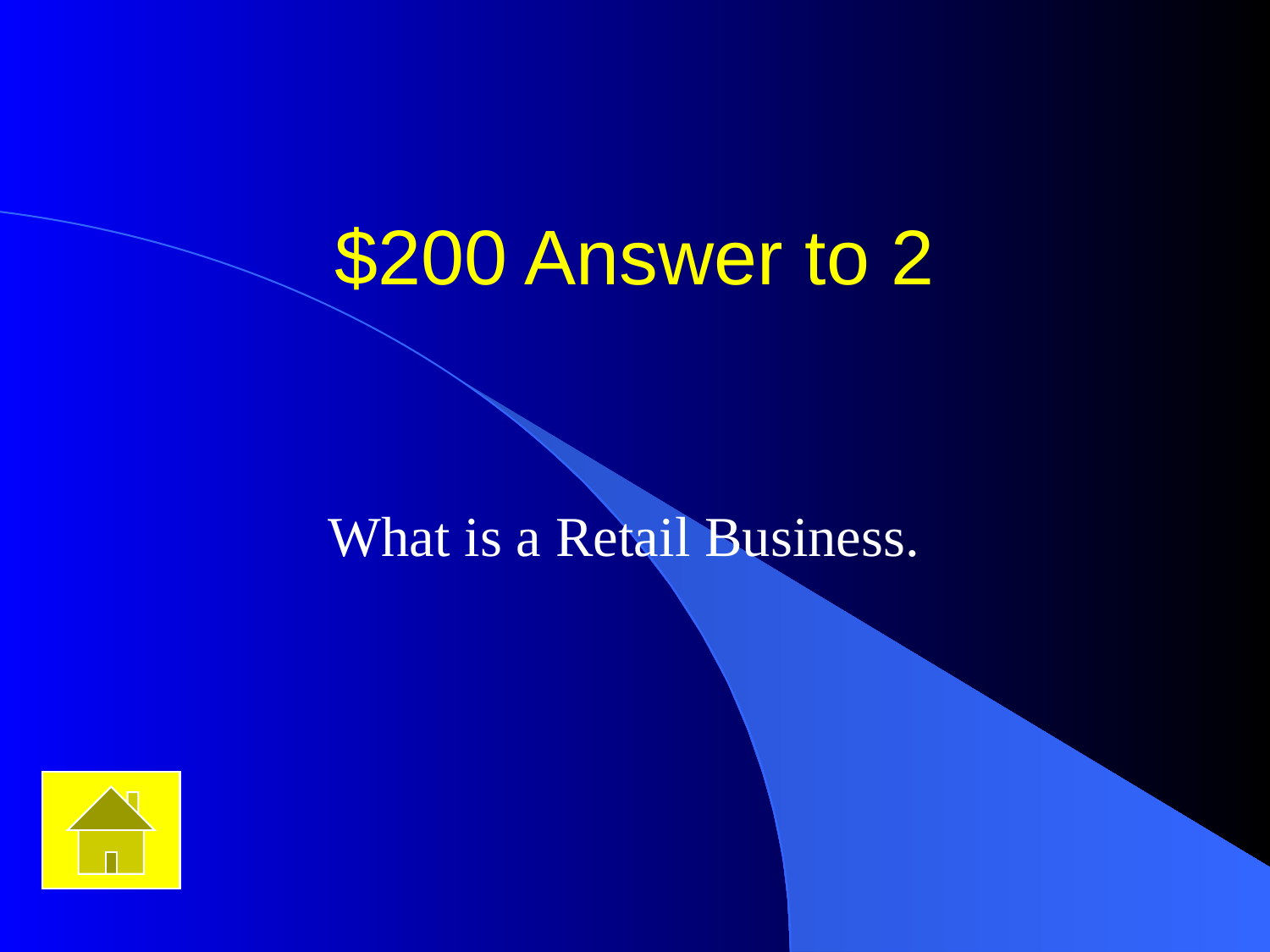

# $200 Answer to 2
What is a Retail Business.